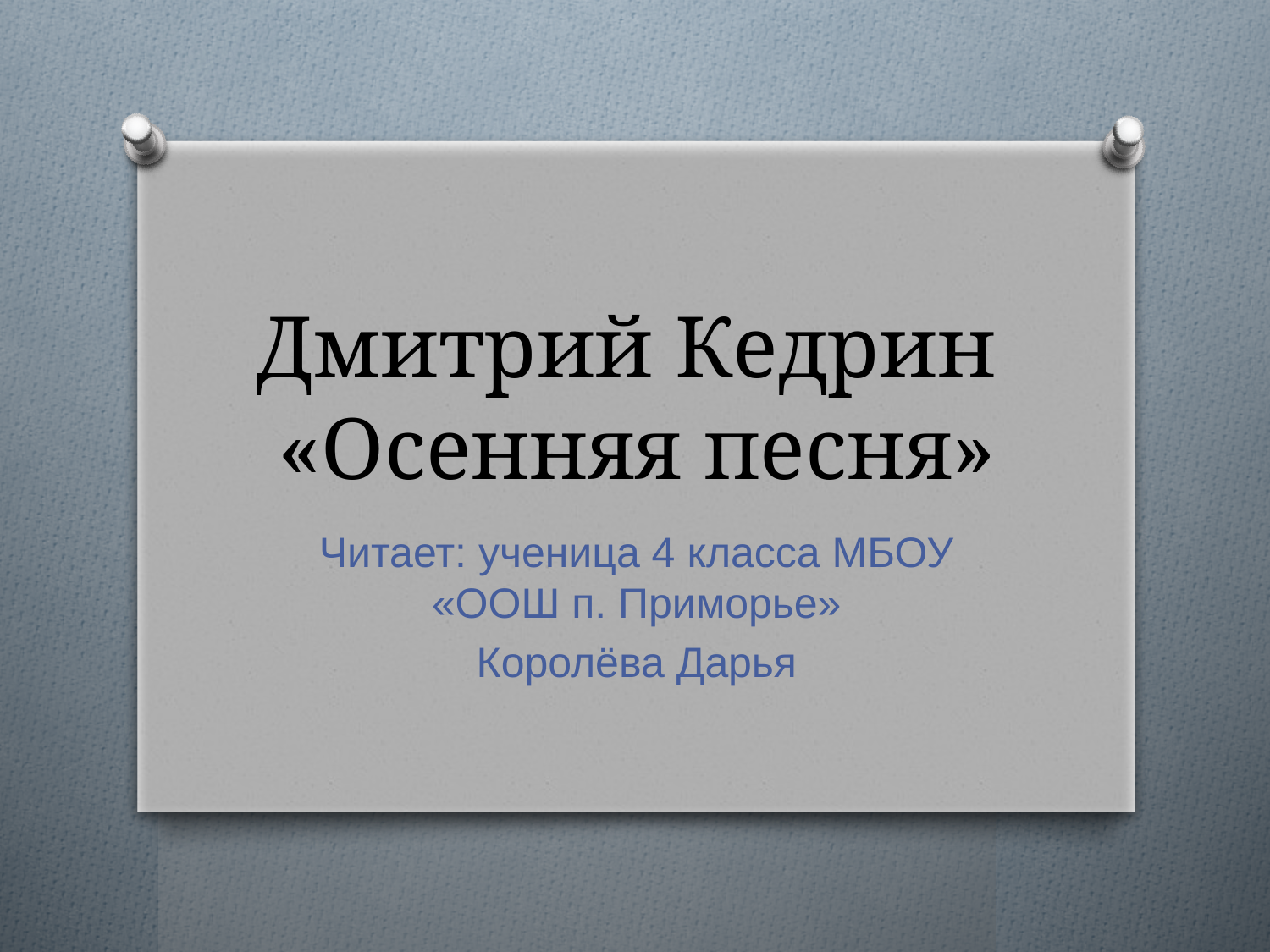

# Дмитрий Кедрин «Осенняя песня»
Читает: ученица 4 класса МБОУ «ООШ п. Приморье»
Королёва Дарья